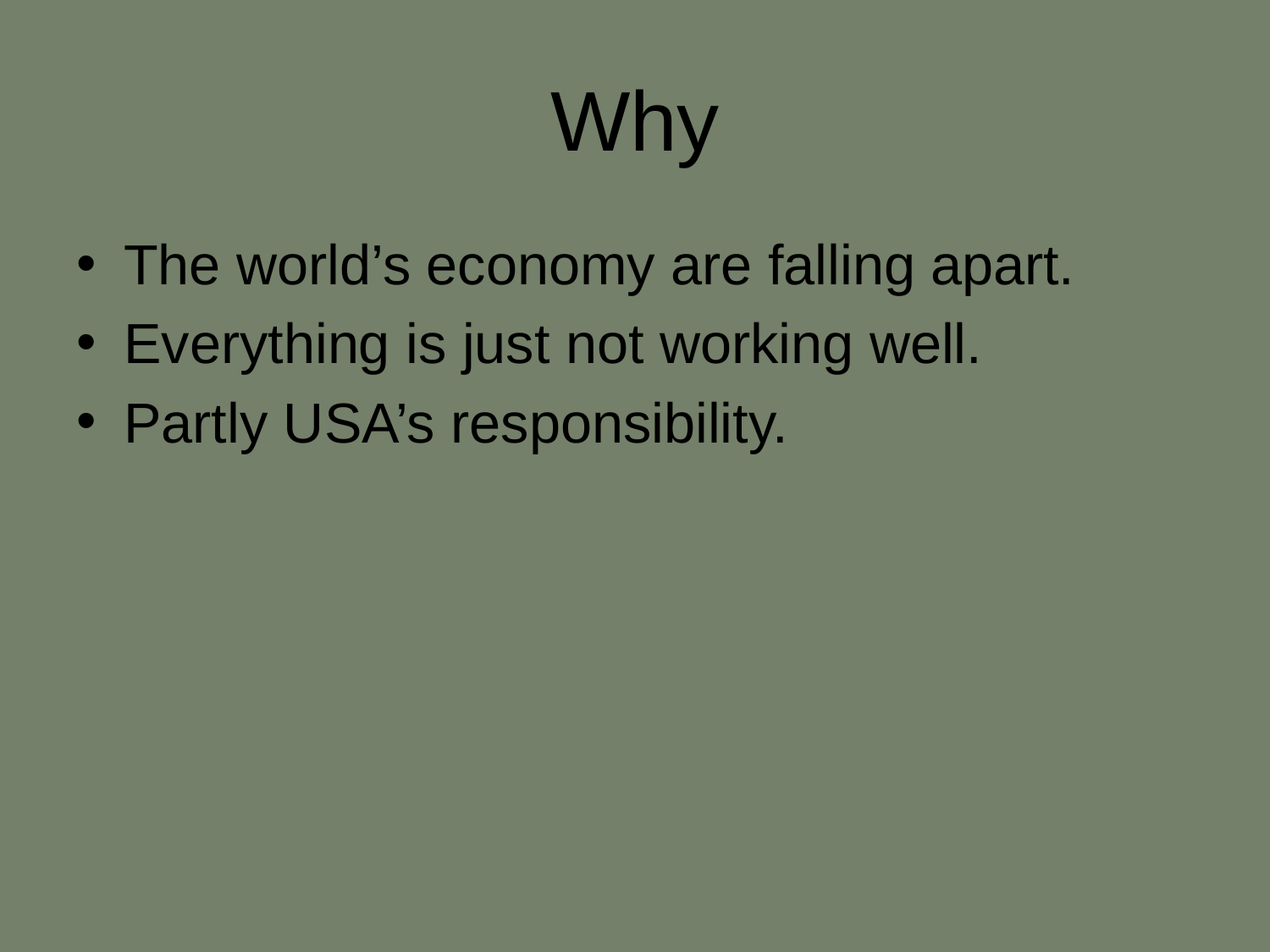

# Why
The world’s economy are falling apart.
Everything is just not working well.
Partly USA’s responsibility.